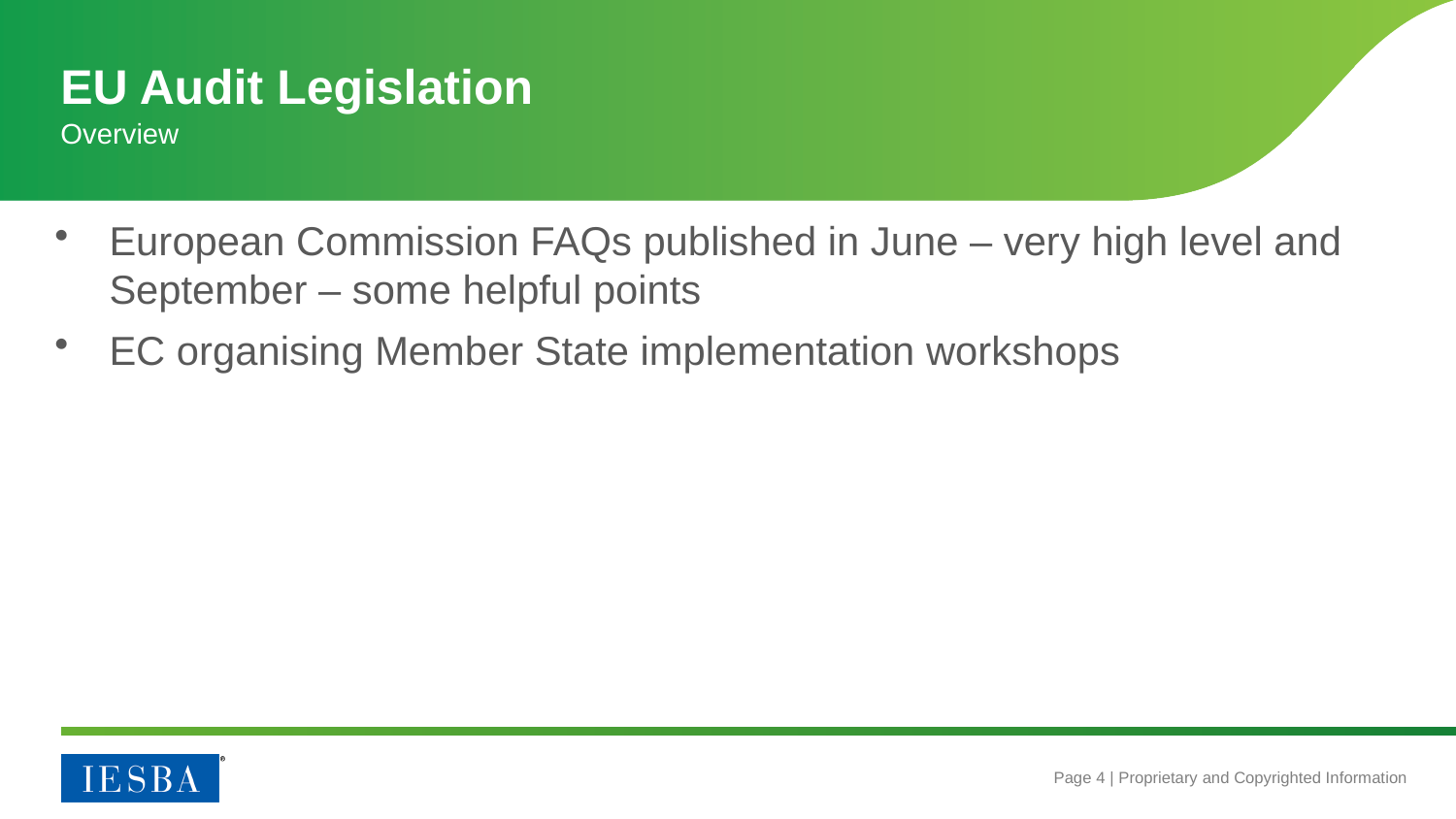

# EU Audit Legislation
Overview
European Commission FAQs published in June – very high level and September – some helpful points
EC organising Member State implementation workshops